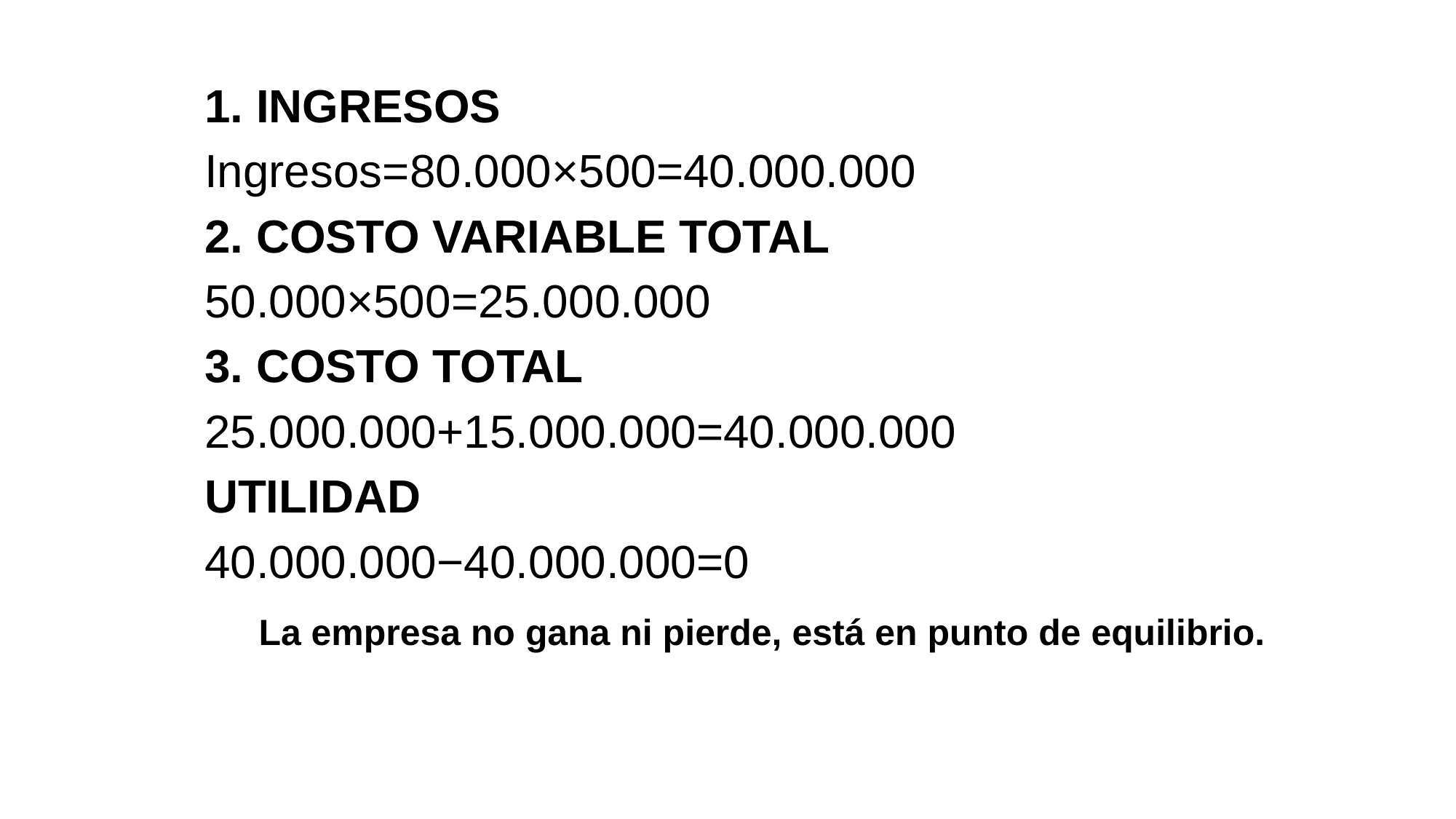

1. INGRESOS
Ingresos=80.000×500=40.000.000
2. COSTO VARIABLE TOTAL
50.000×500=25.000.000
3. COSTO TOTAL
25.000.000+15.000.000=40.000.000
UTILIDAD
40.000.000−40.000.000=0
La empresa no gana ni pierde, está en punto de equilibrio.